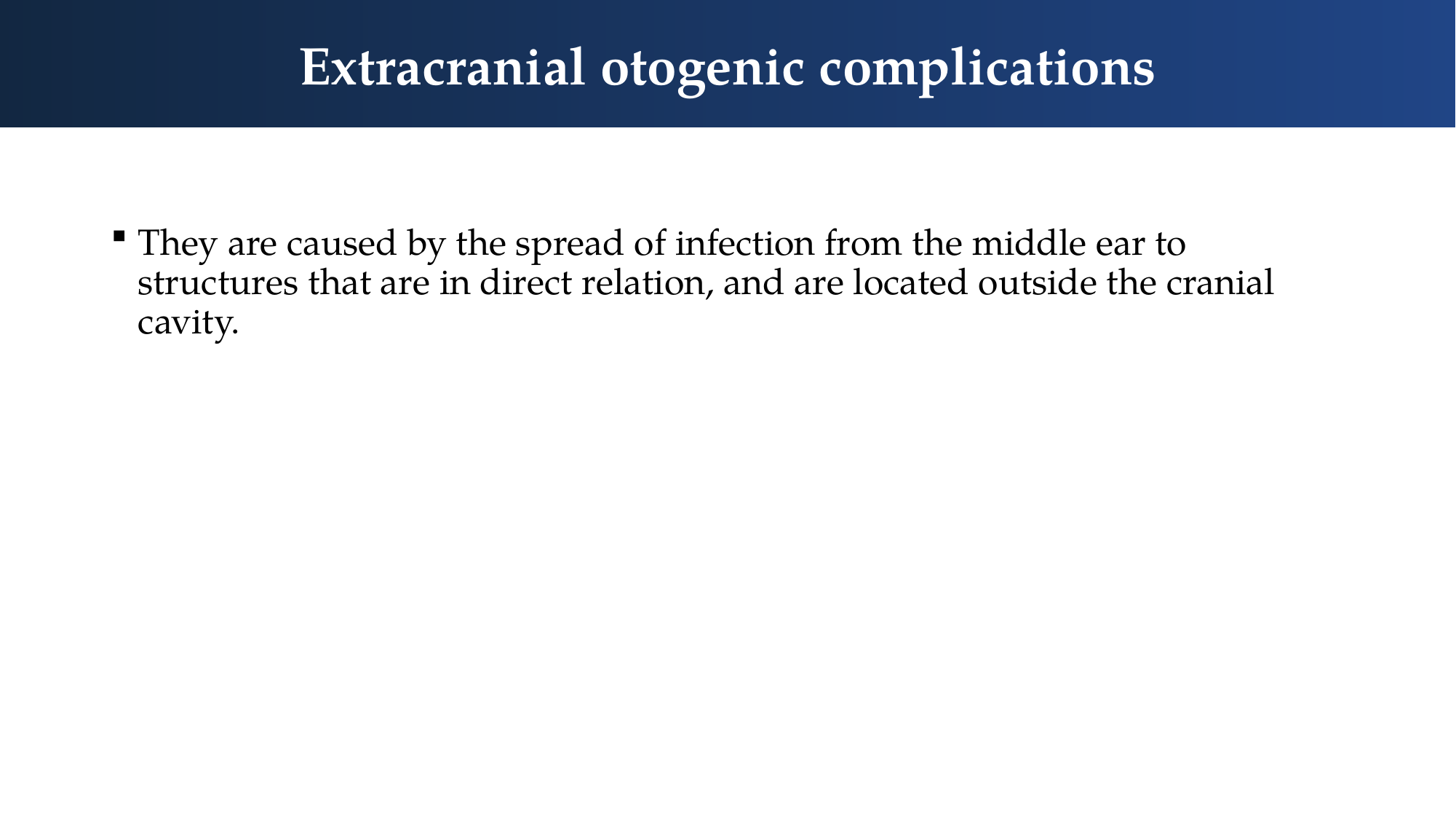

Extracranial otogenic complications
They are caused by the spread of infection from the middle ear to structures that are in direct relation, and are located outside the cranial cavity.